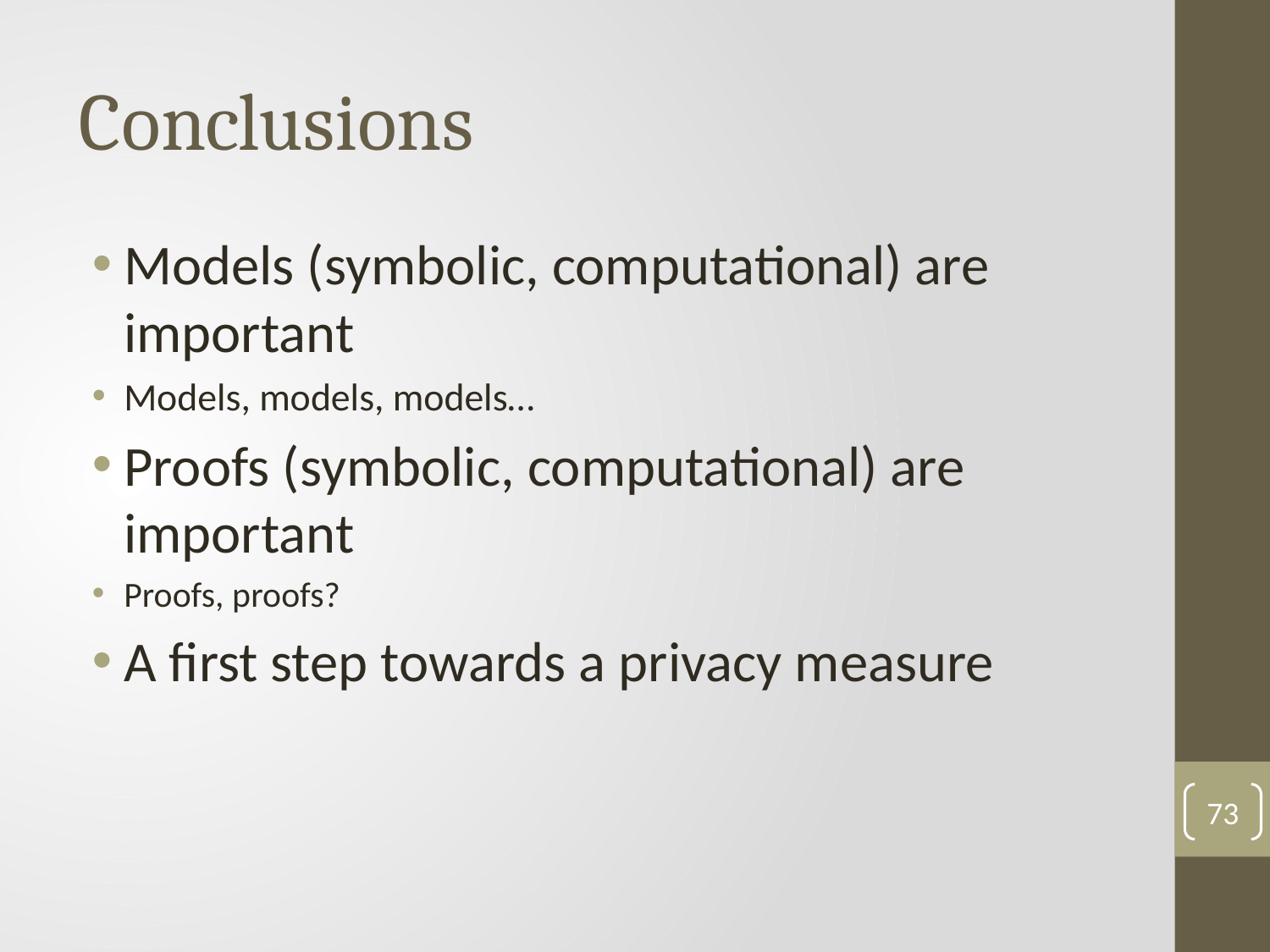

# Conclusions
Models (symbolic, computational) are important
Models, models, models…
Proofs (symbolic, computational) are important
Proofs, proofs?
A first step towards a privacy measure
73